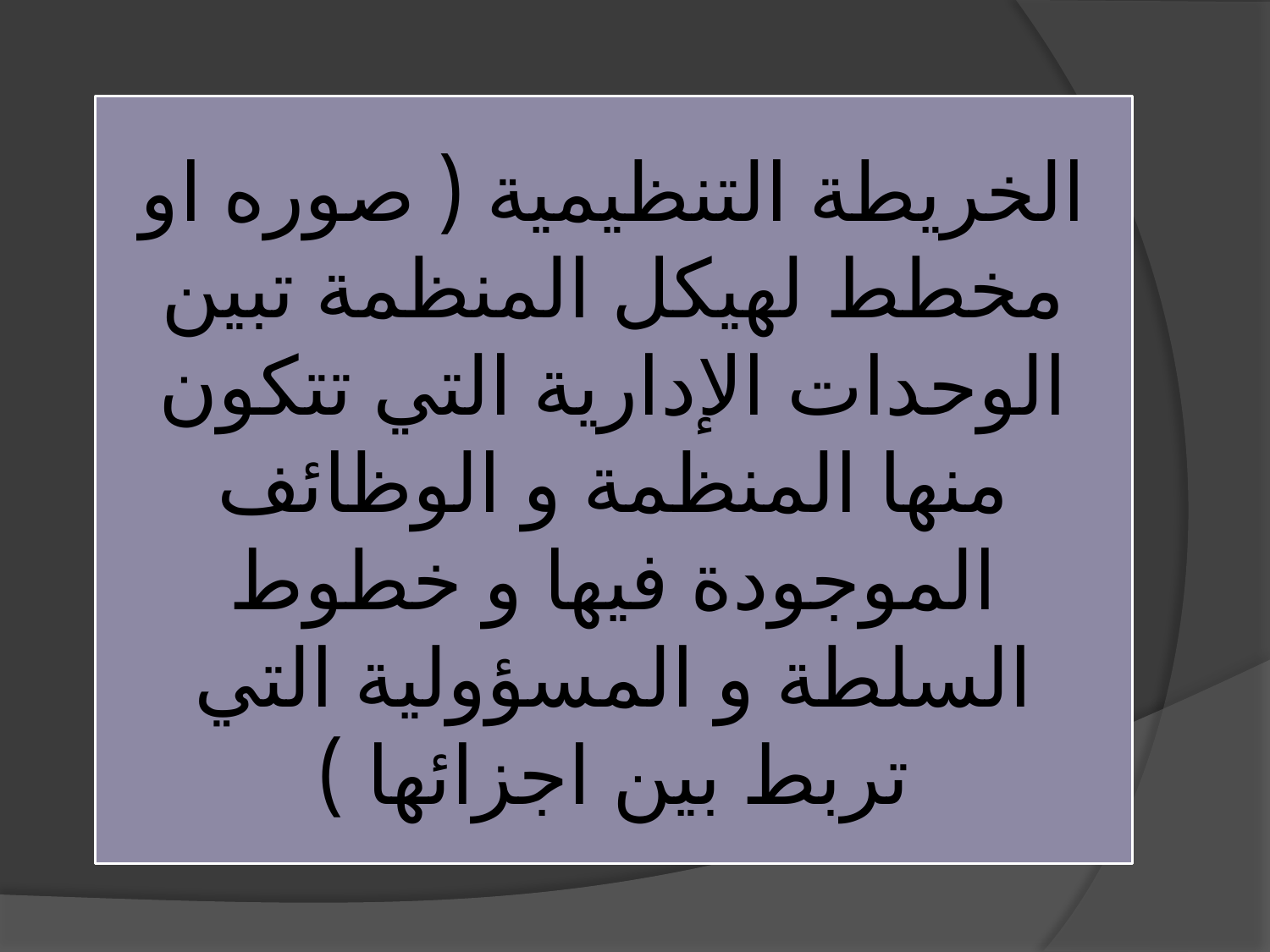

# الخريطة التنظيمية ( صوره او مخطط لهيكل المنظمة تبين الوحدات الإدارية التي تتكون منها المنظمة و الوظائف الموجودة فيها و خطوط السلطة و المسؤولية التي تربط بين اجزائها )